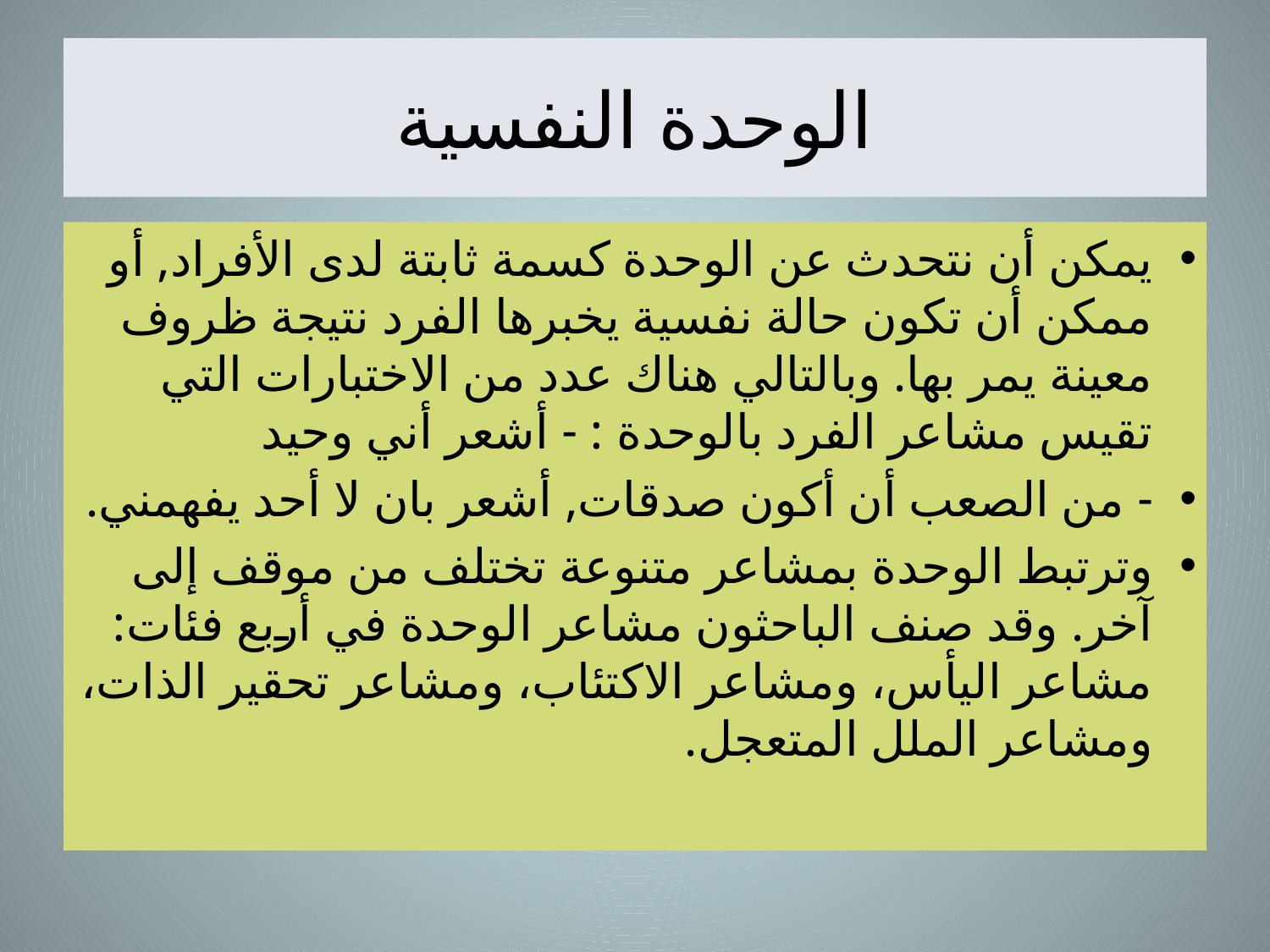

# الوحدة النفسية
يمكن أن نتحدث عن الوحدة كسمة ثابتة لدى الأفراد, أو ممكن أن تكون حالة نفسية يخبرها الفرد نتيجة ظروف معينة يمر بها. وبالتالي هناك عدد من الاختبارات التي تقيس مشاعر الفرد بالوحدة : - أشعر أني وحيد
- من الصعب أن أكون صدقات, أشعر بان لا أحد يفهمني.
وترتبط الوحدة بمشاعر متنوعة تختلف من موقف إلى آخر. وقد صنف الباحثون مشاعر الوحدة في أربع فئات: مشاعر اليأس، ومشاعر الاكتئاب، ومشاعر تحقير الذات، ومشاعر الملل المتعجل.